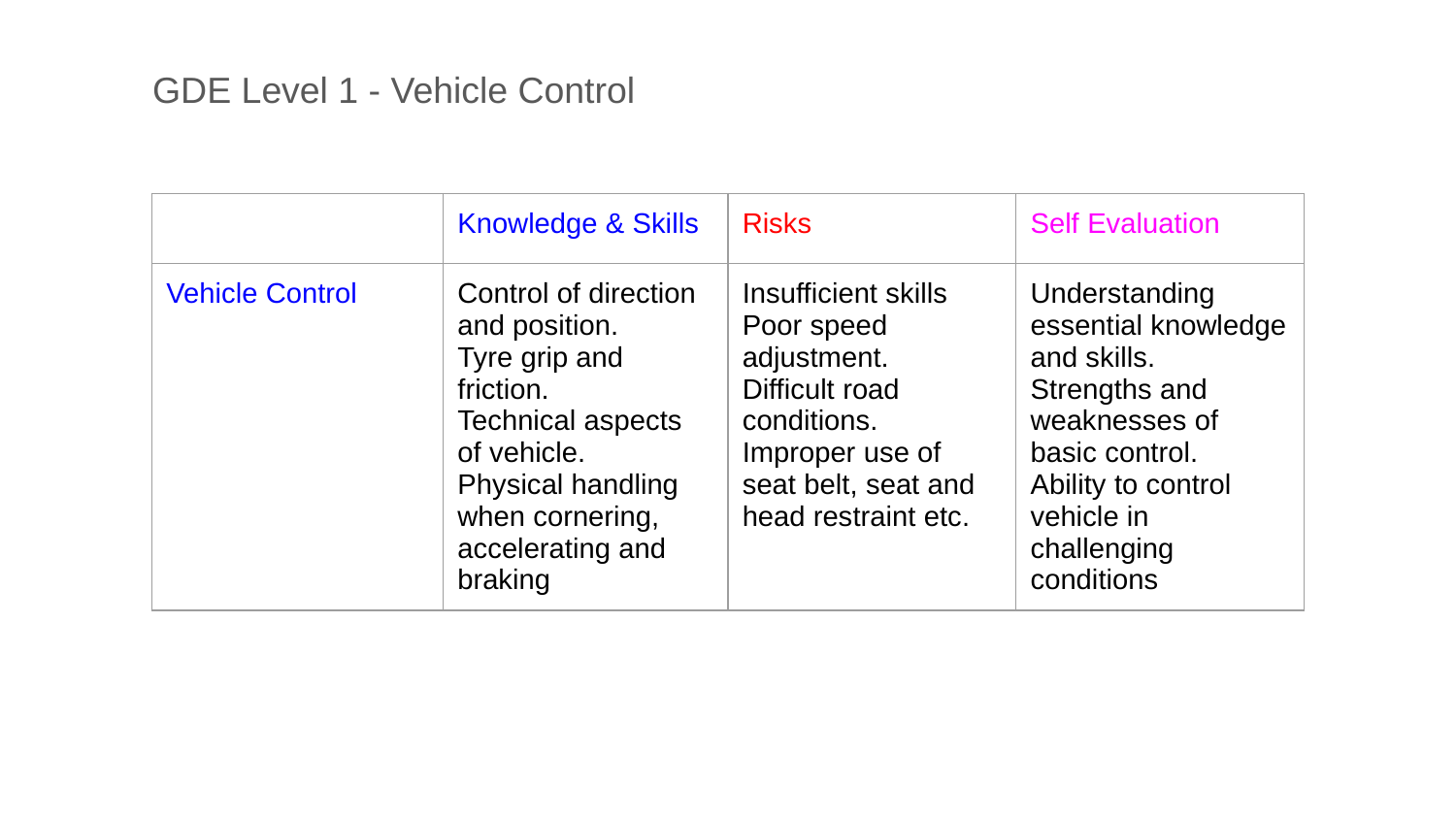

GDE Level 1 - Vehicle Control
|  | Knowledge & Skills | Risks | Self Evaluation |
| --- | --- | --- | --- |
| Vehicle Control | Control of direction and position. Tyre grip and friction. Technical aspects of vehicle. Physical handling when cornering, accelerating and braking | Insufficient skills Poor speed adjustment. Difficult road conditions. Improper use of seat belt, seat and head restraint etc. | Understanding essential knowledge and skills. Strengths and weaknesses of basic control. Ability to control vehicle in challenging conditions |